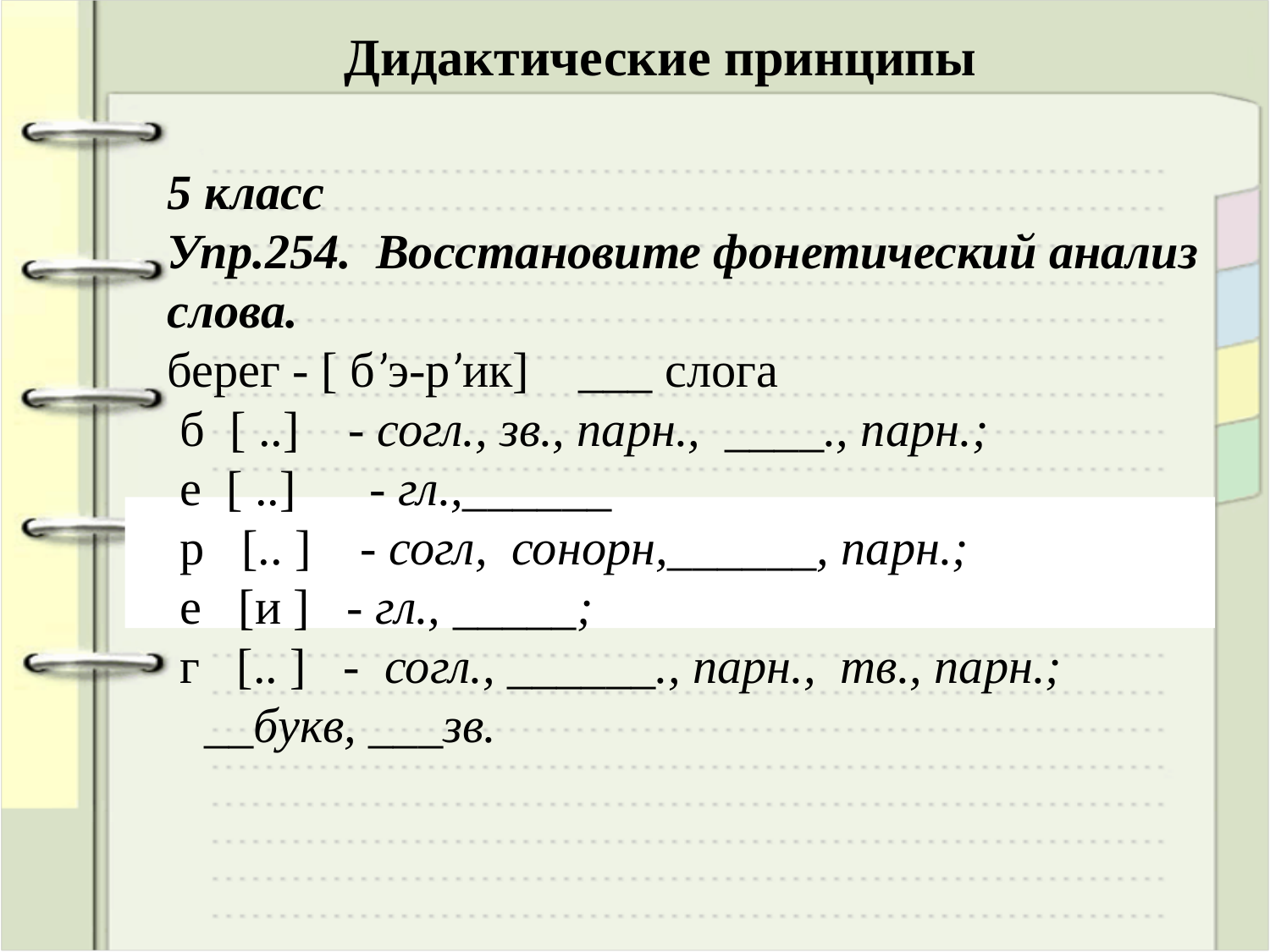

# Дидактические принципы
5 класс
Упр.254.  Восстановите фонетический анализ слова.
берег - [ б’э-р’ик]    ___ слога
 б  [ ..]    - согл., зв., парн.,  ____., парн.;
 е  [ ..]      - гл.,______
 р   [.. ]    - согл,  сонорн,______, парн.;
 е   [и ]   - гл., _____;
 г   [.. ]   -  согл., ______., парн.,  тв., парн.;
   __букв, ___зв.